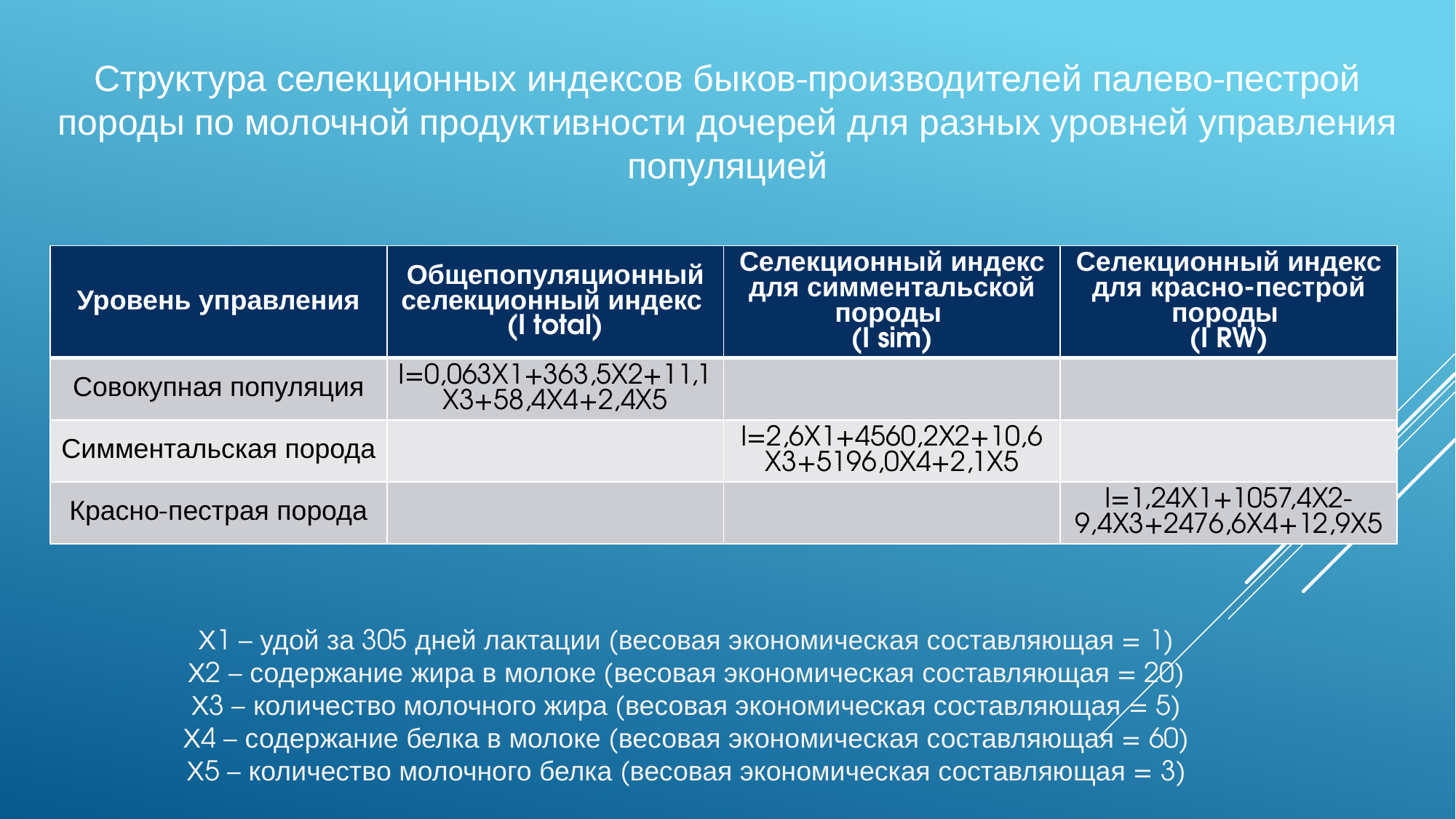

# Структура селекционных индексов быков-производителей палево-пестрой породы по молочной продуктивности дочерей для разных уровней управления популяцией
| Уровень управления | Общепопуляционный селекционный индекс (I total) | Селекционный индекс для симментальской породы (I sim) | Селекционный индекс для красно-пестрой породы (I RW) |
| --- | --- | --- | --- |
| Совокупная популяция | I=0,063X1+363,5X2+11,1X3+58,4X4+2,4X5 |  |  |
| Симментальская порода |  | I=2,6X1+4560,2X2+10,6X3+5196,0X4+2,1X5 |  |
| Красно-пестрая порода |  |  | I=1,24X1+1057,4X2-9,4X3+2476,6X4+12,9X5 |
Х1 – удой за 305 дней лактации (весовая экономическая составляющая = 1)
Х2 – содержание жира в молоке (весовая экономическая составляющая = 20)
Х3 – количество молочного жира (весовая экономическая составляющая = 5)
Х4 – содержание белка в молоке (весовая экономическая составляющая = 60)
Х5 – количество молочного белка (весовая экономическая составляющая = 3)